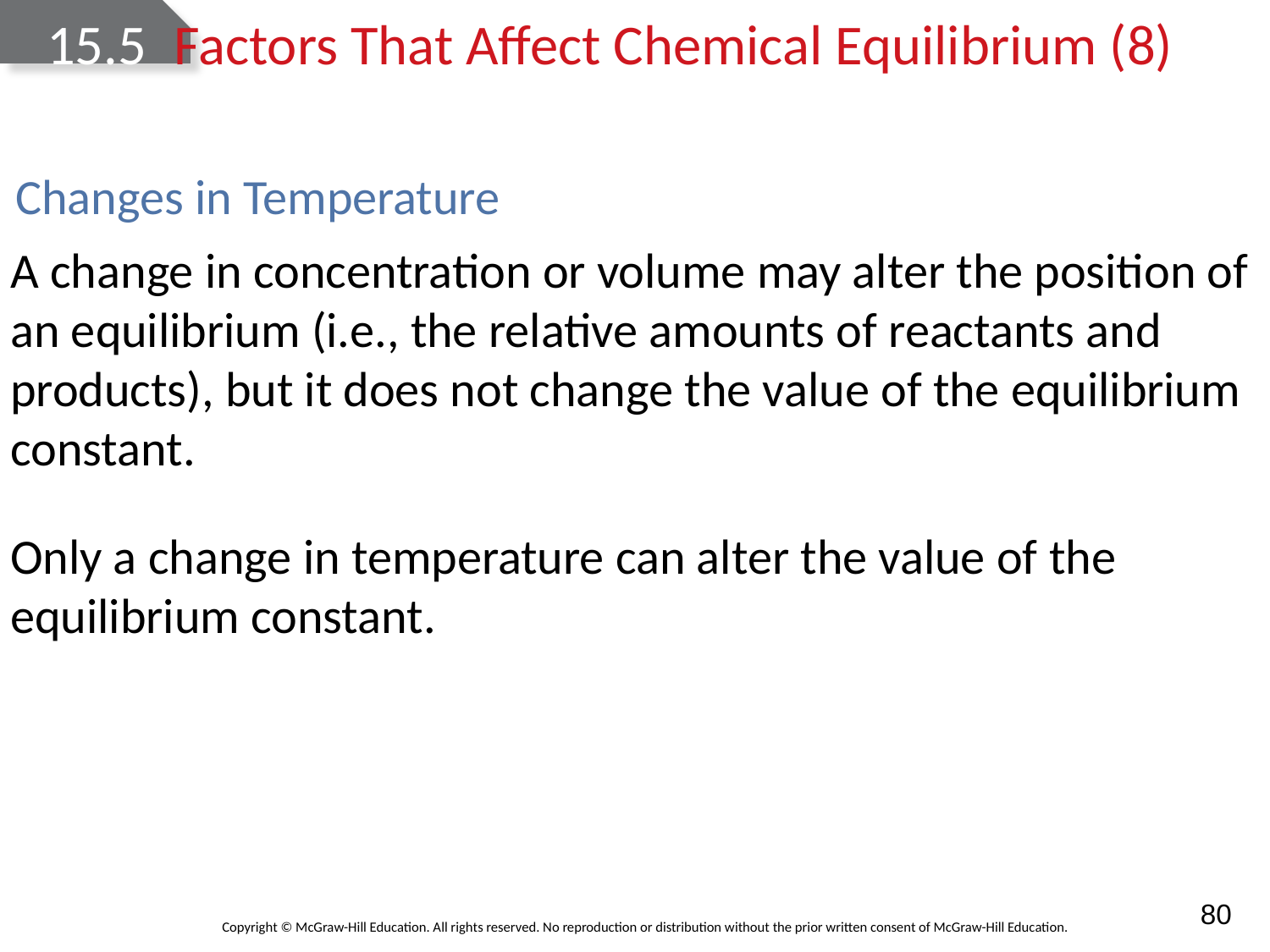

# 15.5	Factors That Affect Chemical Equilibrium (8)
Changes in Temperature
A change in concentration or volume may alter the position of an equilibrium (i.e., the relative amounts of reactants and products), but it does not change the value of the equilibrium constant.
Only a change in temperature can alter the value of the equilibrium constant.